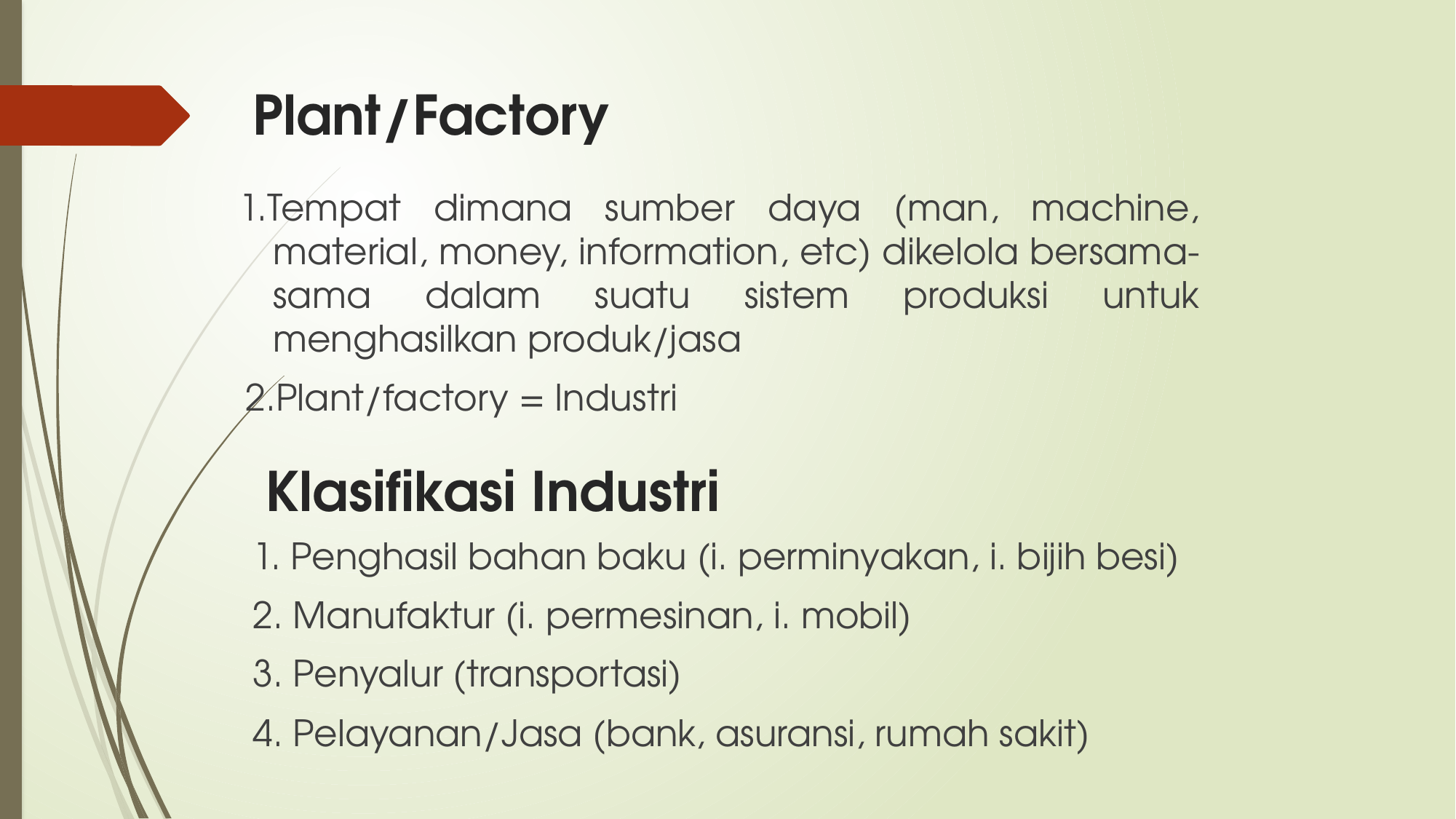

# Plant/Factory
1.Tempat dimana sumber daya (man, machine, material, money, information, etc) dikelola bersama-sama dalam suatu sistem produksi untuk menghasilkan produk/jasa
2.Plant/factory = Industri
Klasifikasi Industri
1. Penghasil bahan baku (i. perminyakan, i. bijih besi)
2. Manufaktur (i. permesinan, i. mobil)
3. Penyalur (transportasi)
4. Pelayanan/Jasa (bank, asuransi, rumah sakit)